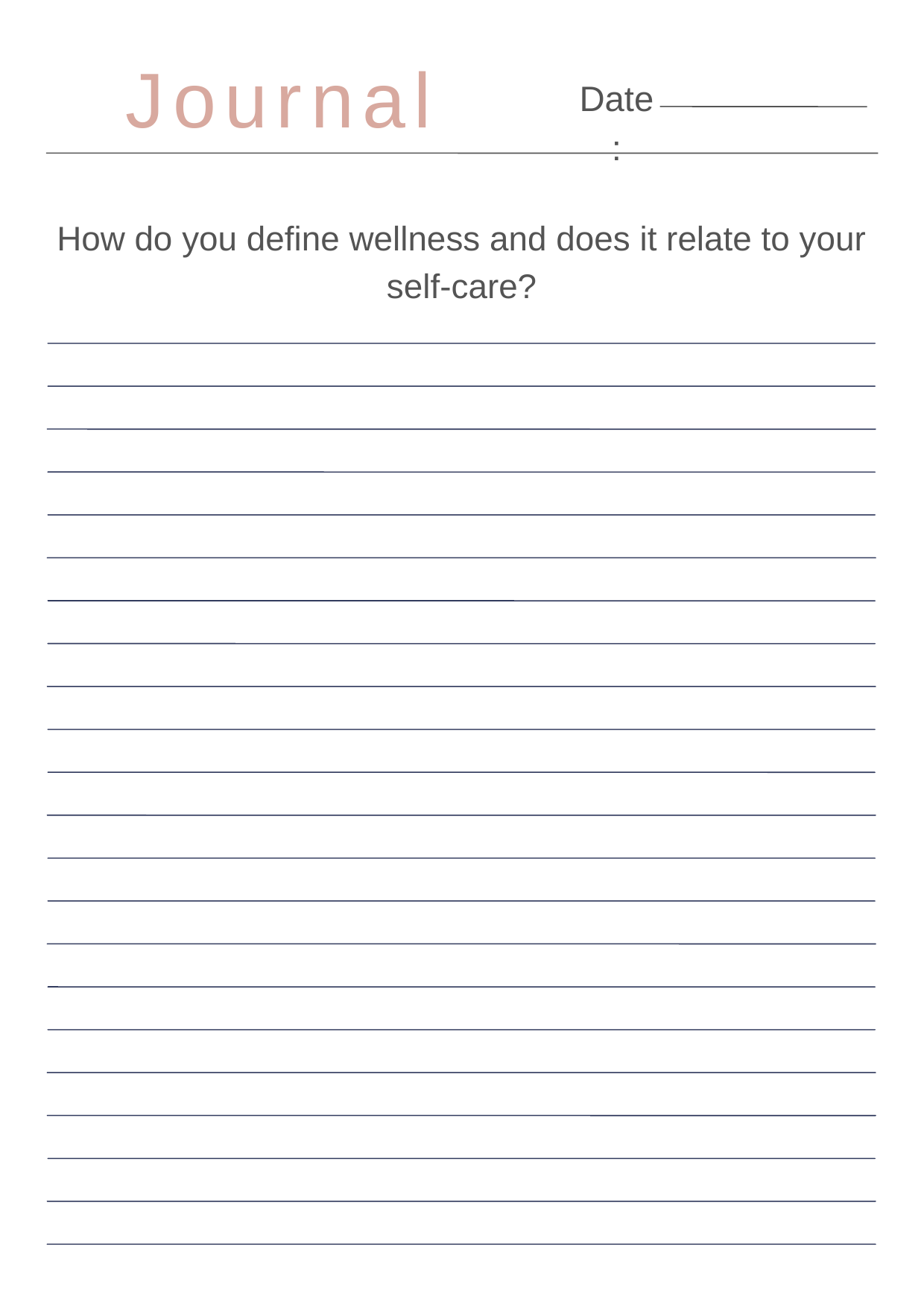

Journal
Date:

How do you define wellness and does it relate to your self-care?